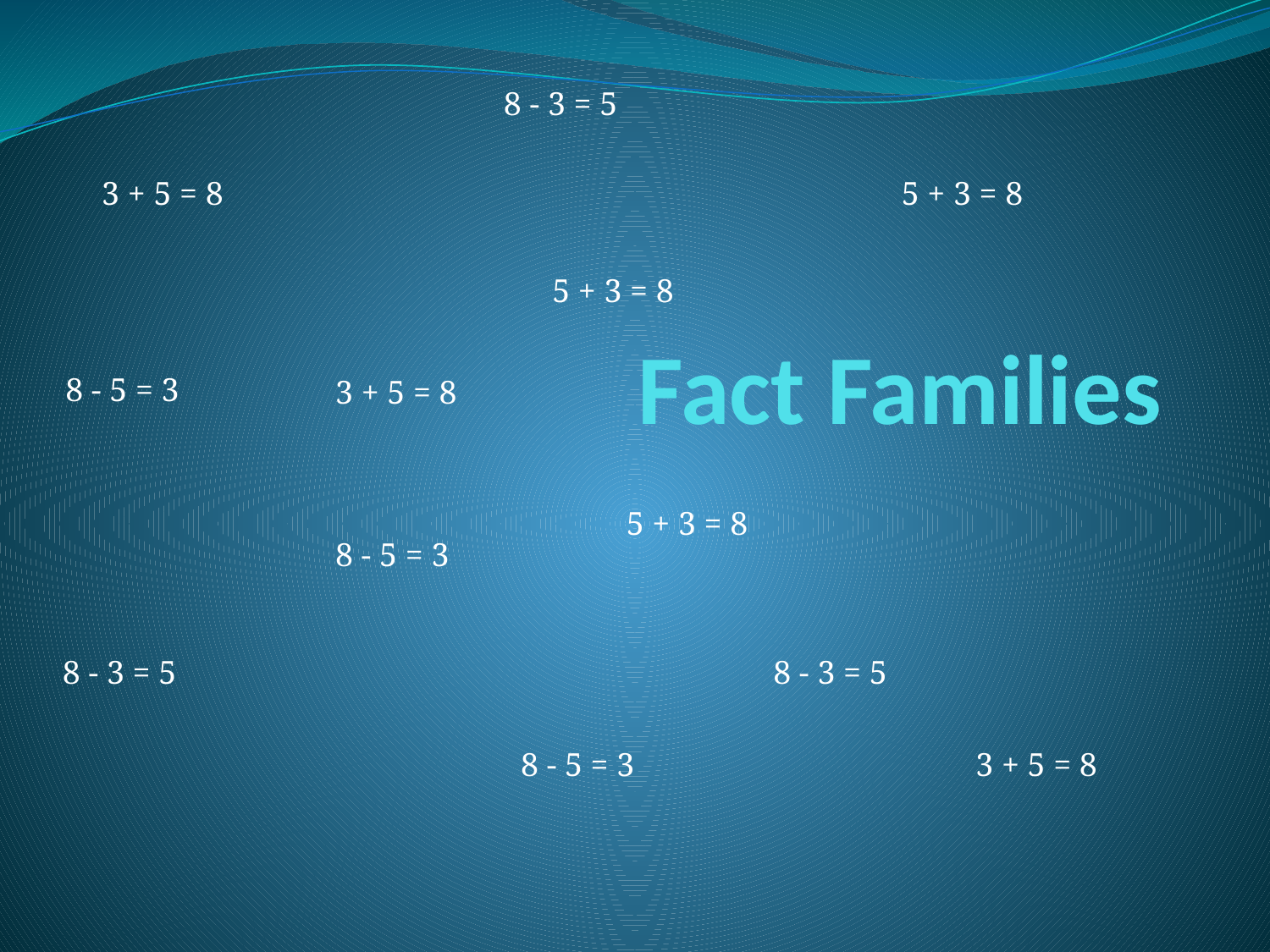

8 - 3 = 5

3 + 5 = 8
5 + 3 = 8

# Fact Families
5 + 3 = 8

8 - 5 = 3

3 + 5 = 8

5 + 3 = 8

8 - 5 = 3

8 - 3 = 5

8 - 3 = 5

8 - 5 = 3

3 + 5 = 8